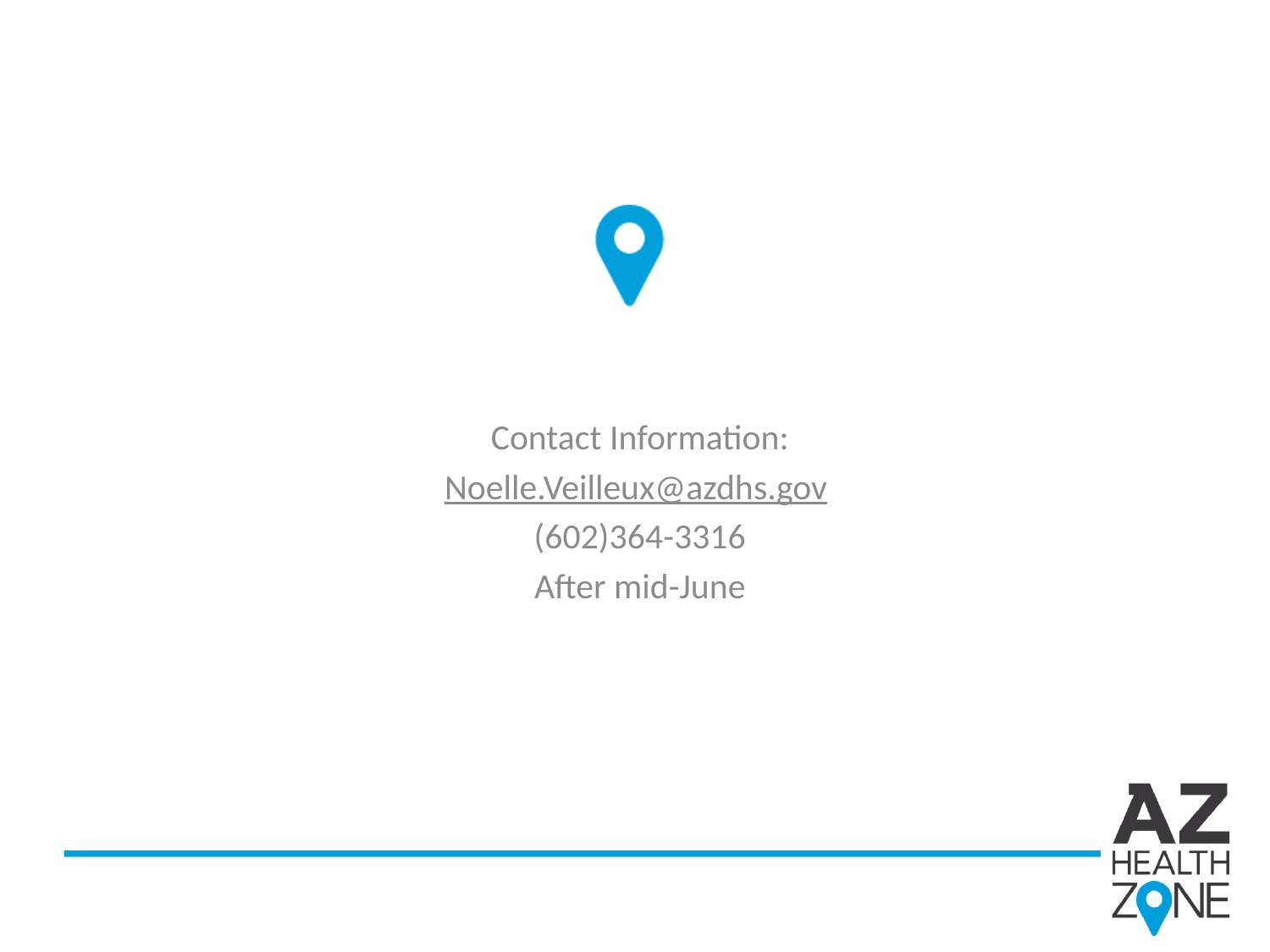

Contact Information:
Noelle.Veilleux@azdhs.gov
(602)364-3316
After mid-June
#